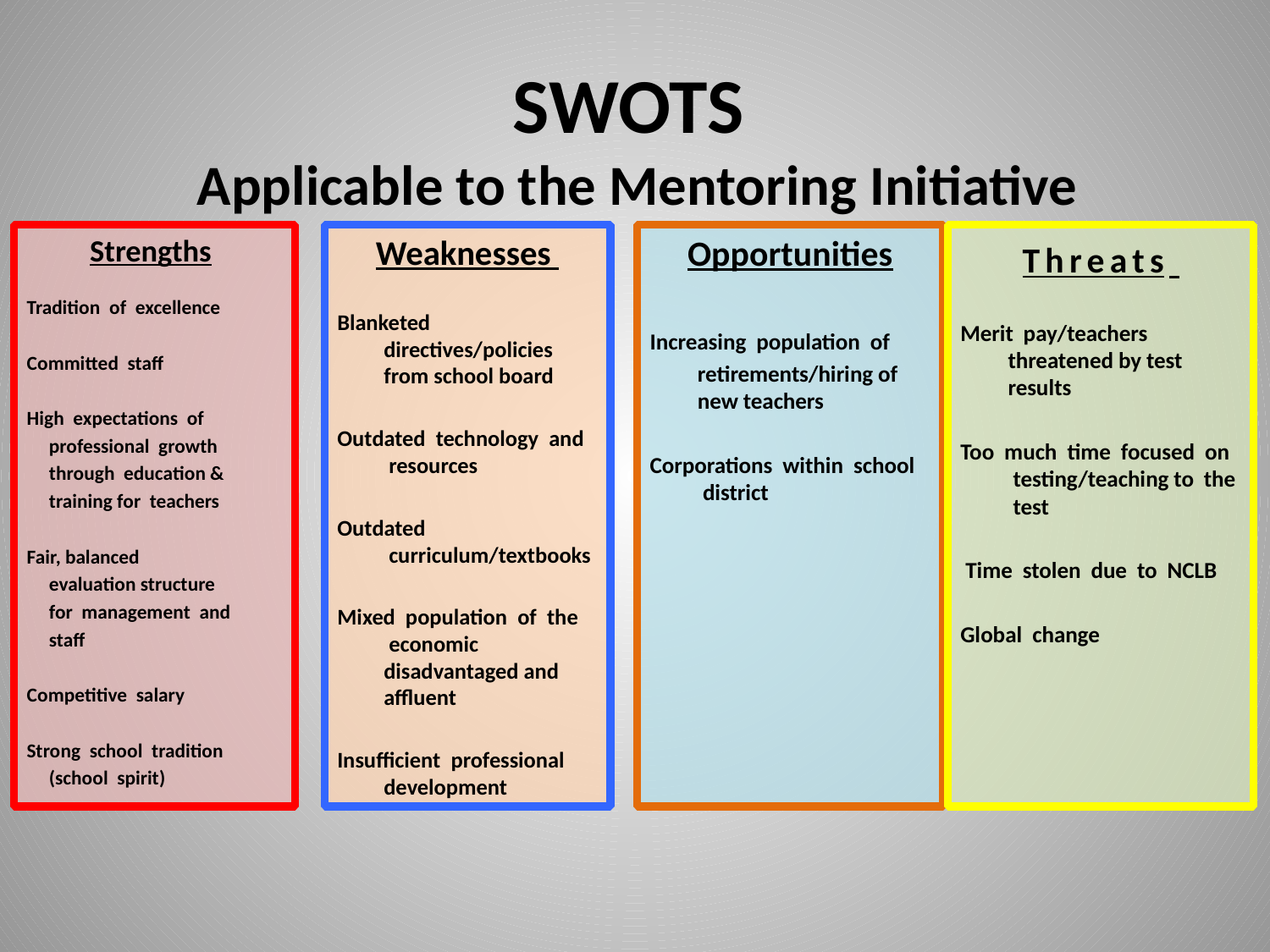

SWOTS
Applicable to the Mentoring Initiative
Strengths

Tradition  of  excellence

Committed  staff

High  expectations  of
     professional  growth
     through  education &
     training for  teachers

Fair, balanced
     evaluation structure
     for  management  and
     staff

Competitive  salary

Strong  school  tradition
     (school  spirit)
Weaknesses

Blanketed directives/policies from school board

Outdated  technology  and  resources

Outdated  curriculum/textbooks

Mixed  population  of  the  economic disadvantaged and affluent

Insufficient  professional development
Opportunities

Increasing  population  of
	retirements/hiring of new teachers

Corporations  within  school  district
Threats

Merit  pay/teachers  threatened by test results

Too  much  time  focused  on  testing/teaching to  the  test

 Time  stolen  due  to  NCLB

Global  change